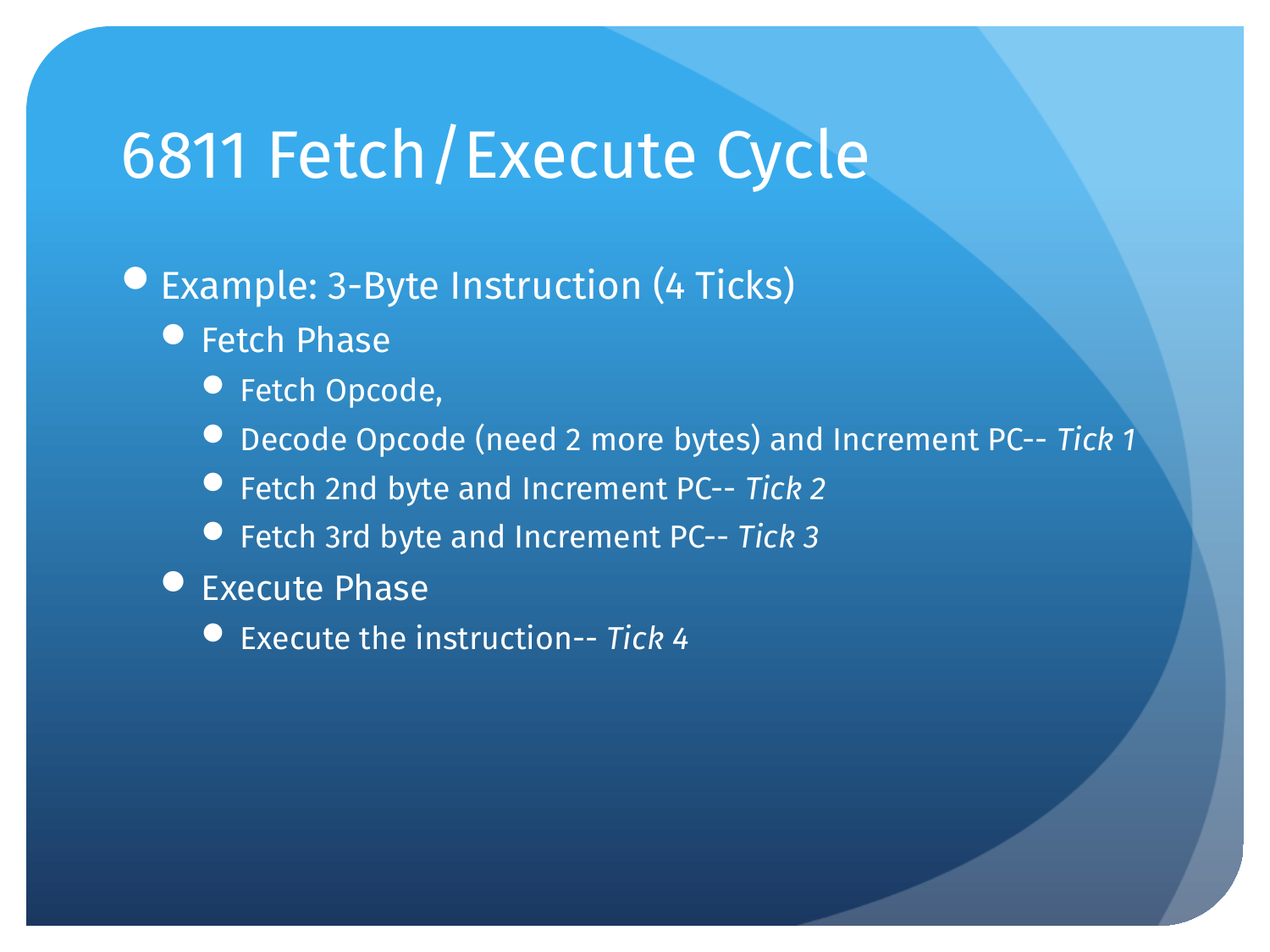

# 6811 Fetch/Execute Cycle
Example: 3-Byte Instruction (4 Ticks)
Fetch Phase
Fetch Opcode,
Decode Opcode (need 2 more bytes) and Increment PC-- Tick 1
Fetch 2nd byte and Increment PC-- Tick 2
Fetch 3rd byte and Increment PC-- Tick 3
Execute Phase
Execute the instruction-- Tick 4